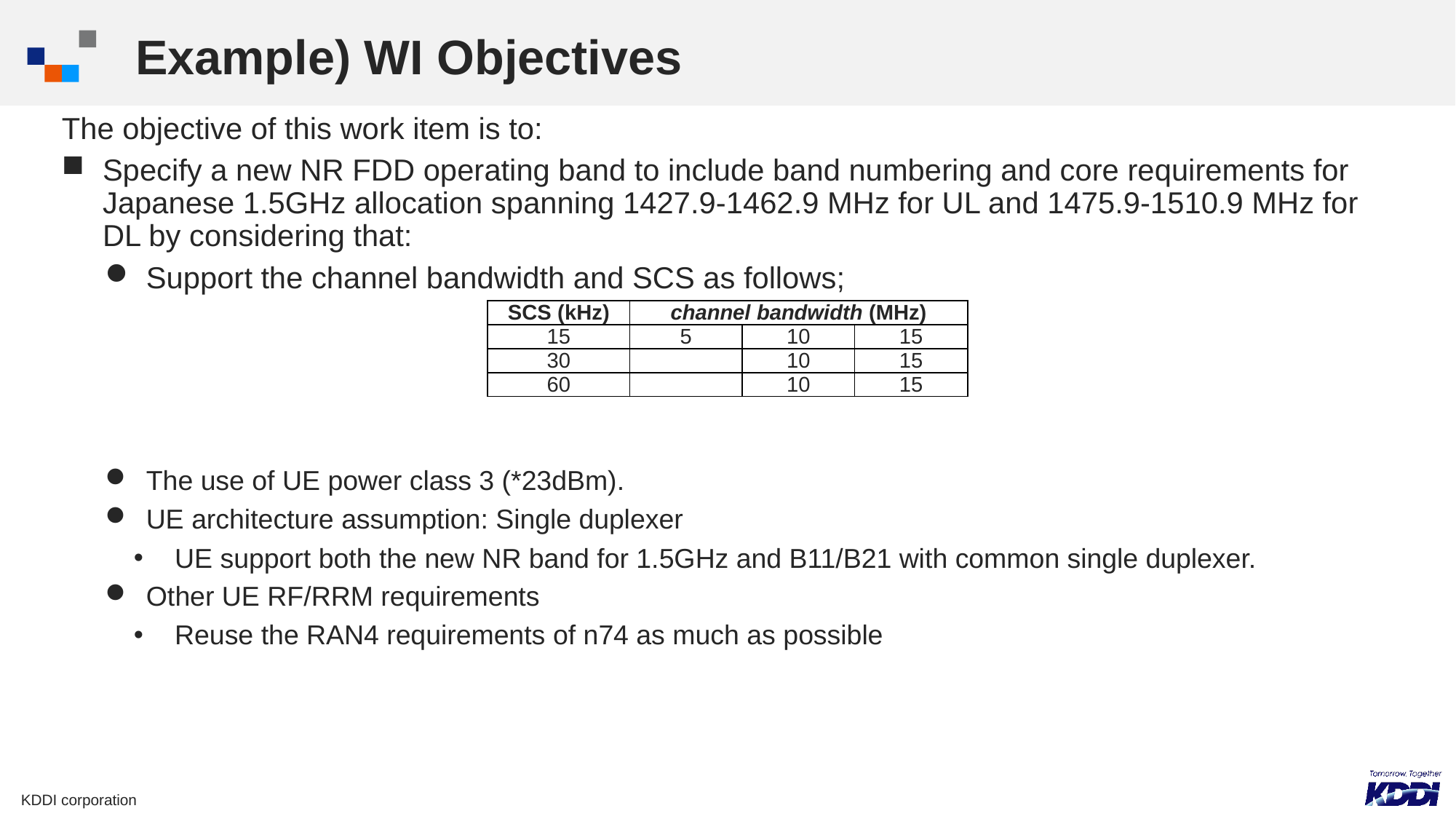

# Example) WI Objectives
The objective of this work item is to:
Specify a new NR FDD operating band to include band numbering and core requirements for Japanese 1.5GHz allocation spanning 1427.9-1462.9 MHz for UL and 1475.9-1510.9 MHz for DL by considering that:
Support the channel bandwidth and SCS as follows;

The use of UE power class 3 (*23dBm).
UE architecture assumption: Single duplexer
UE support both the new NR band for 1.5GHz and B11/B21 with common single duplexer.
Other UE RF/RRM requirements
Reuse the RAN4 requirements of n74 as much as possible

| SCS (kHz) | channel bandwidth (MHz) |  |  |
| --- | --- | --- | --- |
| 15 | 5 | 10 | 15 |
| 30 |  | 10 | 15 |
| 60 |  | 10 | 15 |